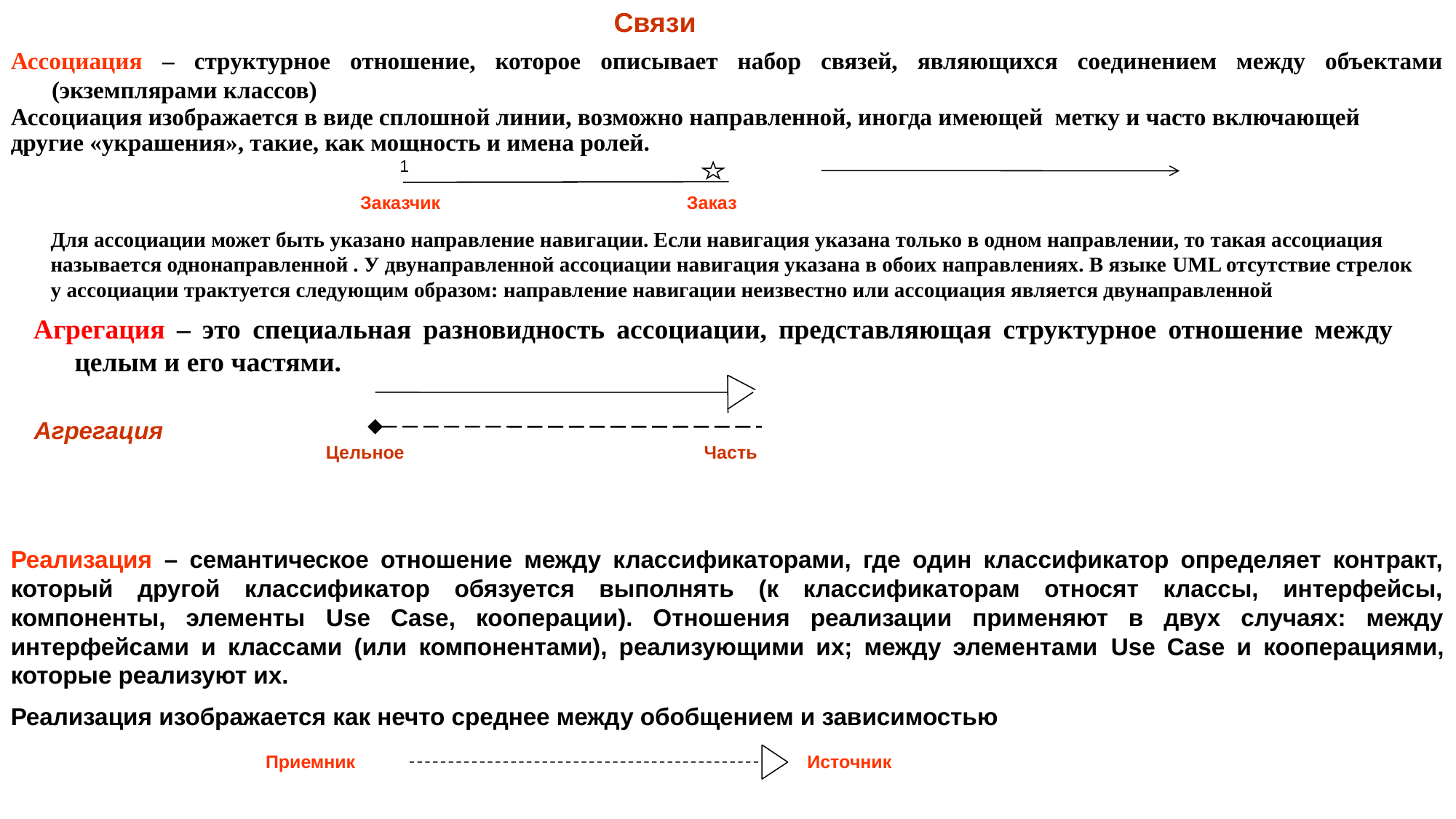

Связи
Ассоциация – структурное отношение, которое описывает набор связей, являющихся соединением между объектами (экземплярами классов)
Ассоциация изображается в виде сплошной линии, возможно направленной, иногда имеющей  метку и часто включающей
другие «украшения», такие, как мощность и имена ролей.

1

Заказ

Заказчик
Заказчик
Заказ
Для ассоциации может быть указано направление навигации. Если навигация указана только в одном направлении, то такая ассоциация называется однонаправленной . У двунаправленной ассоциации навигация указана в обоих направлениях. В языке UML отсутствие стрелок у ассоциации трактуется следующим образом: направление навигации неизвестно или ассоциация является двунаправленной
Агрегация – это специальная разновидность ассоциации, представляющая структурное отношение между целым и его частями.

Агрегация

Цельное
Часть

Реализация – семантическое отношение между классификаторами, где один классификатор определяет контракт, который другой классификатор обязуется выполнять (к классификаторам относят классы, интерфейсы, компоненты, элементы Use Case, кооперации). Отношения реализации применяют в двух случаях: между интерфейсами и классами (или компонентами), реализующими их; между элементами Use Case и кооперациями, которые реализуют их.
Реализация изображается как нечто среднее между обобщением и зависимостью
Приемник

Источник